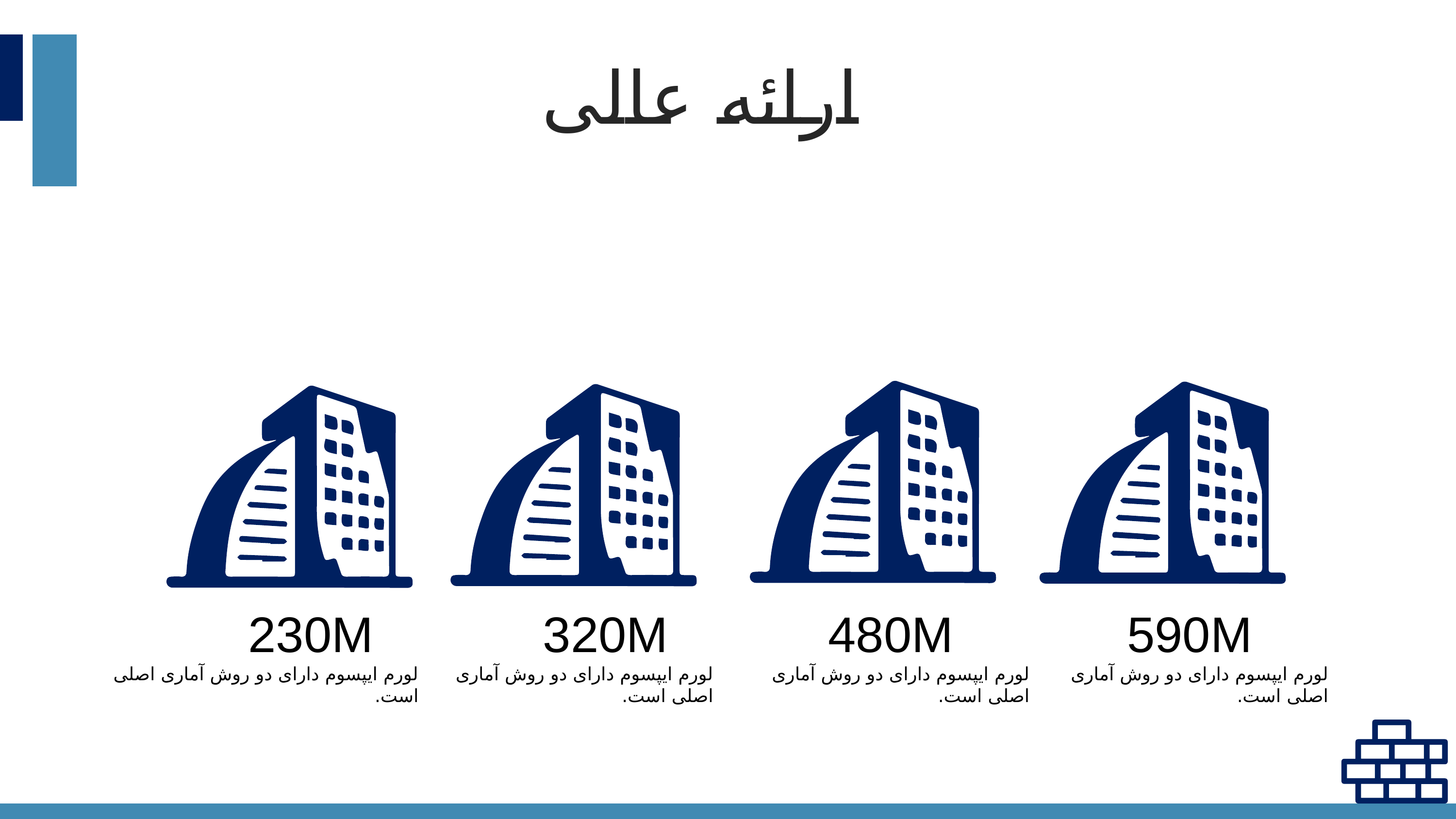

ارائه عالی

230M
320M
480M
590M
لورم ایپسوم دارای دو روش آماری اصلی است.
لورم ایپسوم دارای دو روش آماری اصلی است.
لورم ایپسوم دارای دو روش آماری اصلی است.
لورم ایپسوم دارای دو روش آماری اصلی است.